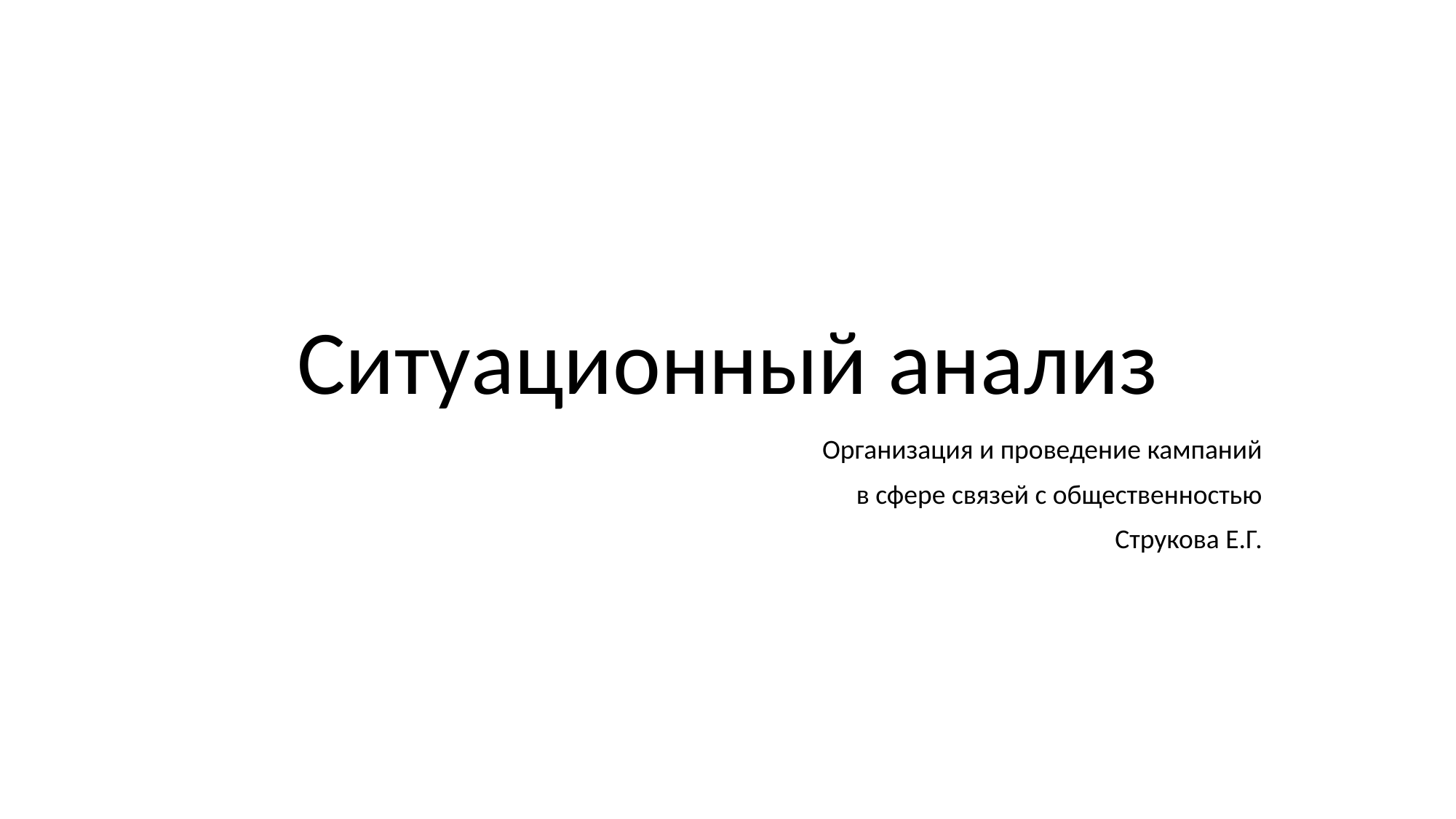

# Ситуационный анализ
Организация и проведение кампаний
 в сфере связей с общественностью
Струкова Е.Г.